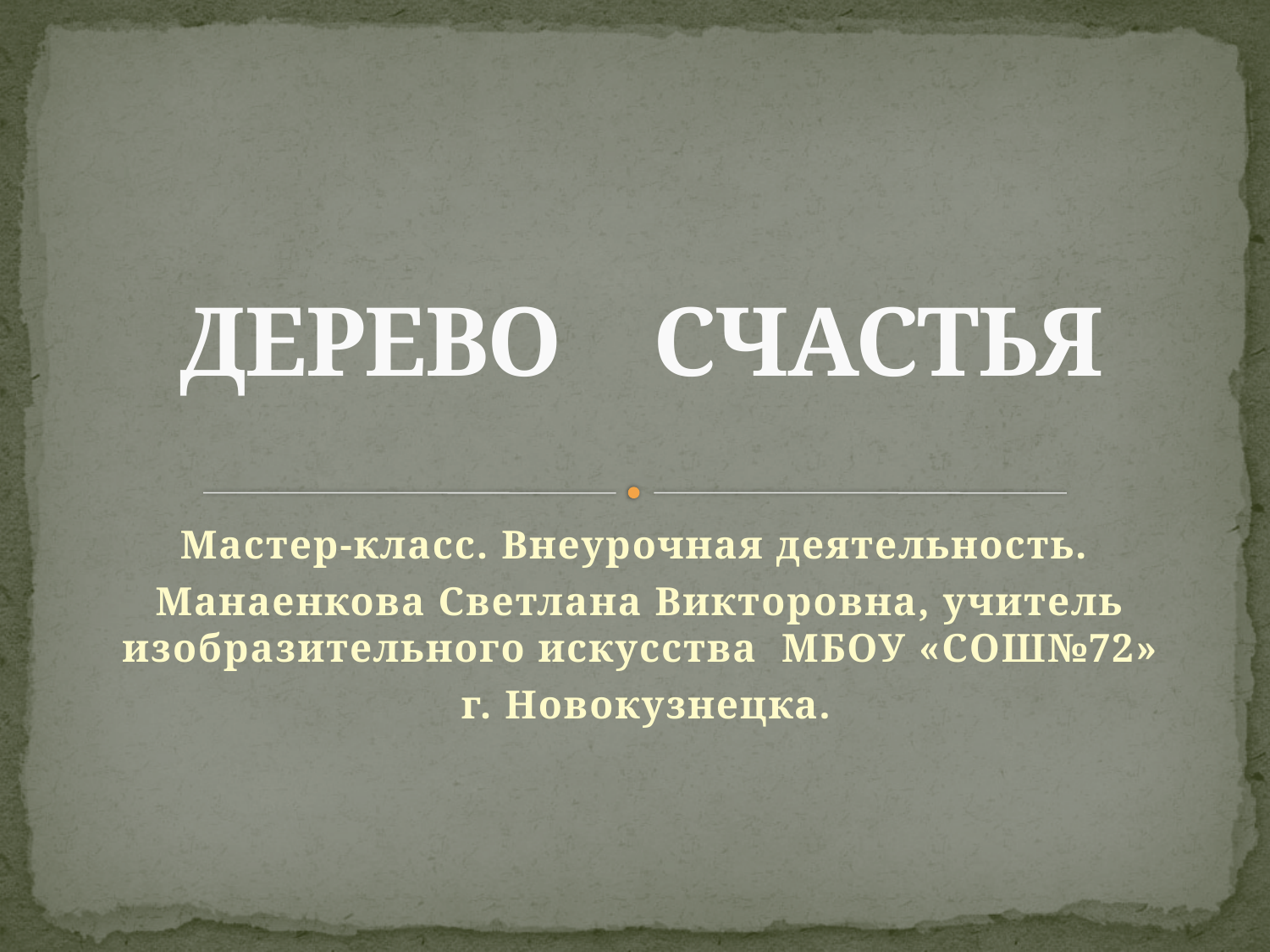

# ДЕРЕВО    СЧАСТЬЯ
Мастер-класс. Внеурочная деятельность.
Манаенкова Светлана Викторовна, учитель изобразительного искусства  МБОУ «СОШ№72»
 г. Новокузнецка.